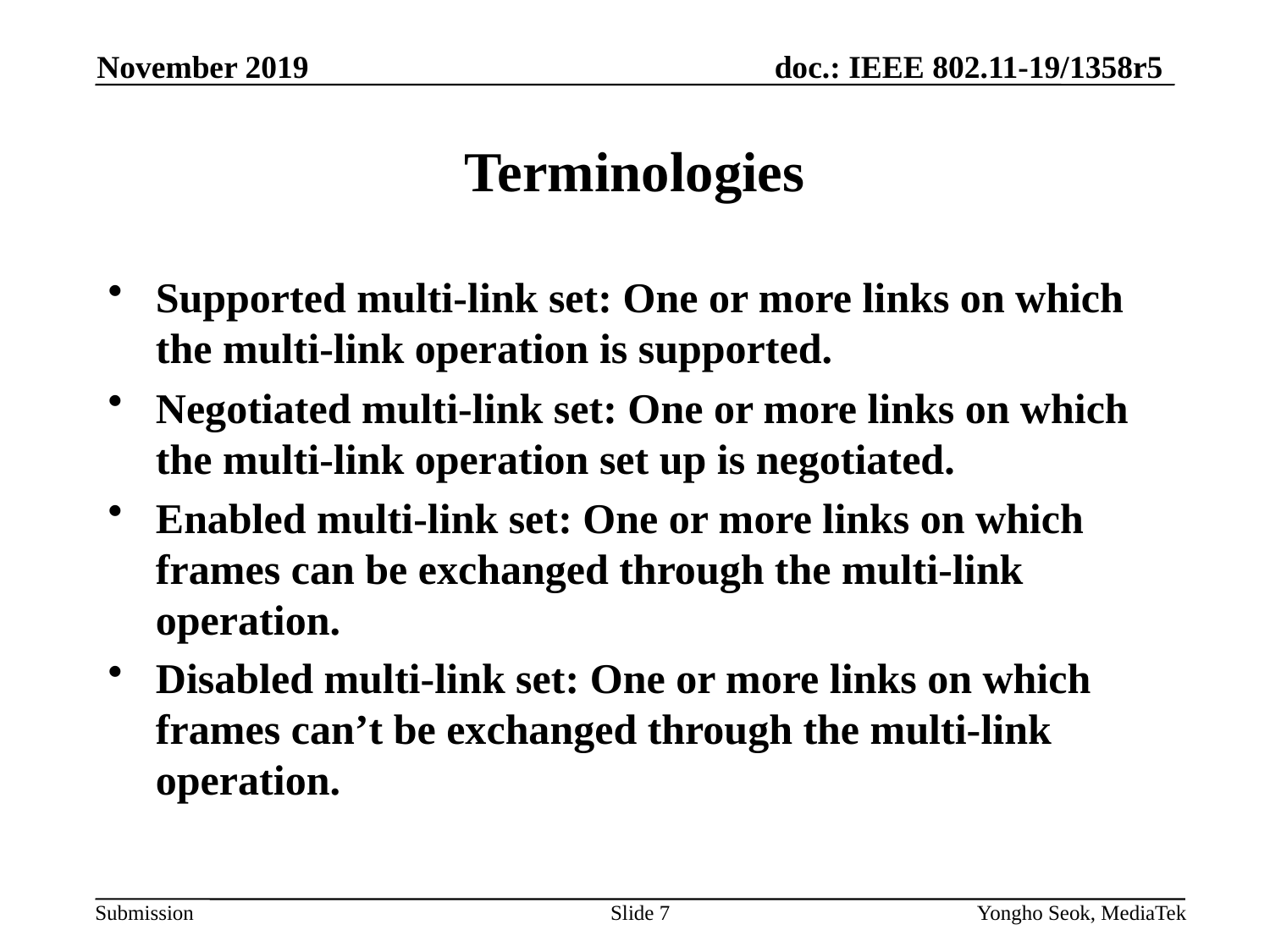

November 2019
# Terminologies
Supported multi-link set: One or more links on which the multi-link operation is supported.
Negotiated multi-link set: One or more links on which the multi-link operation set up is negotiated.
Enabled multi-link set: One or more links on which frames can be exchanged through the multi-link operation.
Disabled multi-link set: One or more links on which frames can’t be exchanged through the multi-link operation.
Slide 7
Yongho Seok, MediaTek